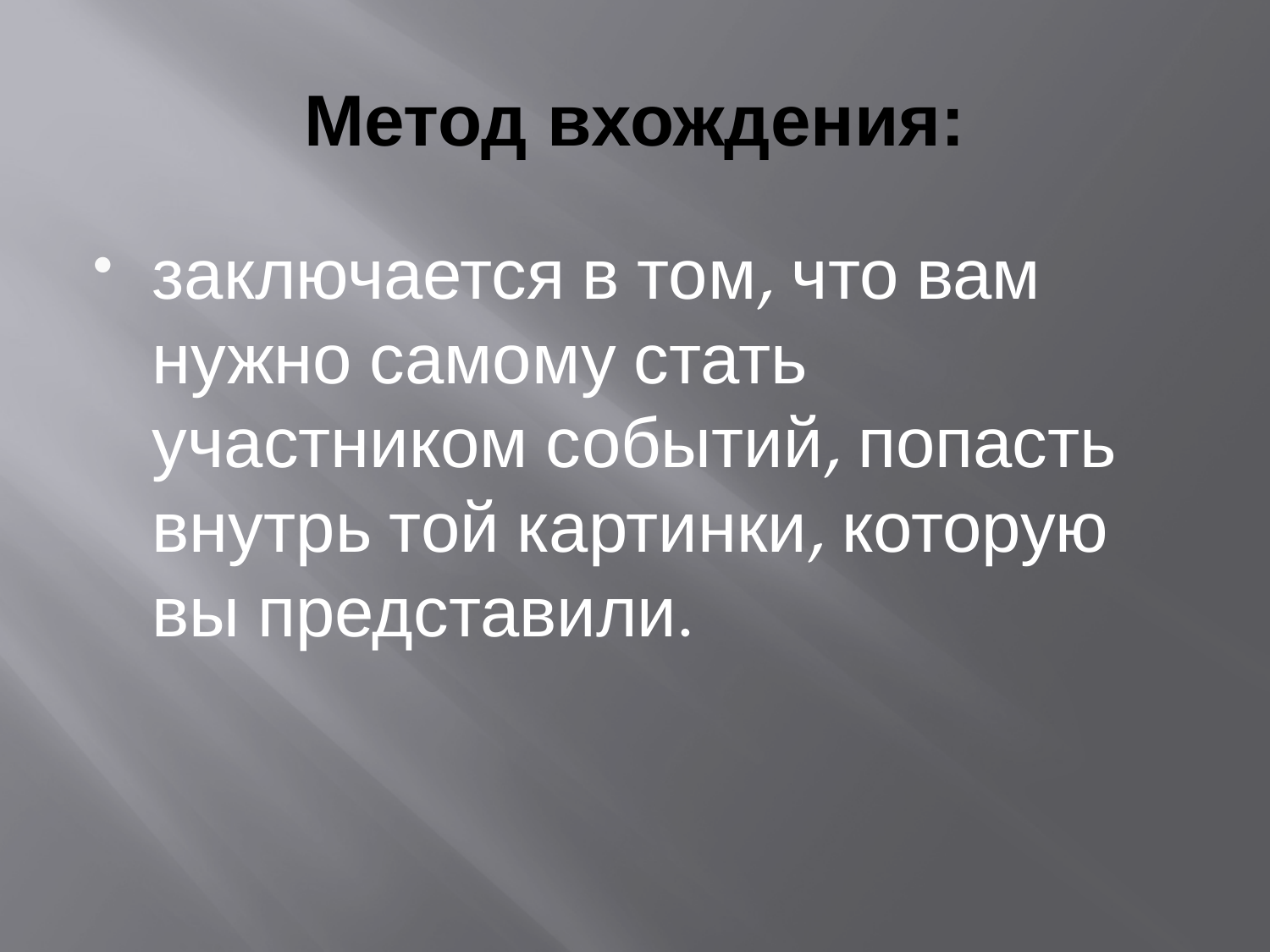

# Метод вхождения:
заключается в том, что вам нужно самому стать участником событий, попасть внутрь той картинки, которую вы представили.